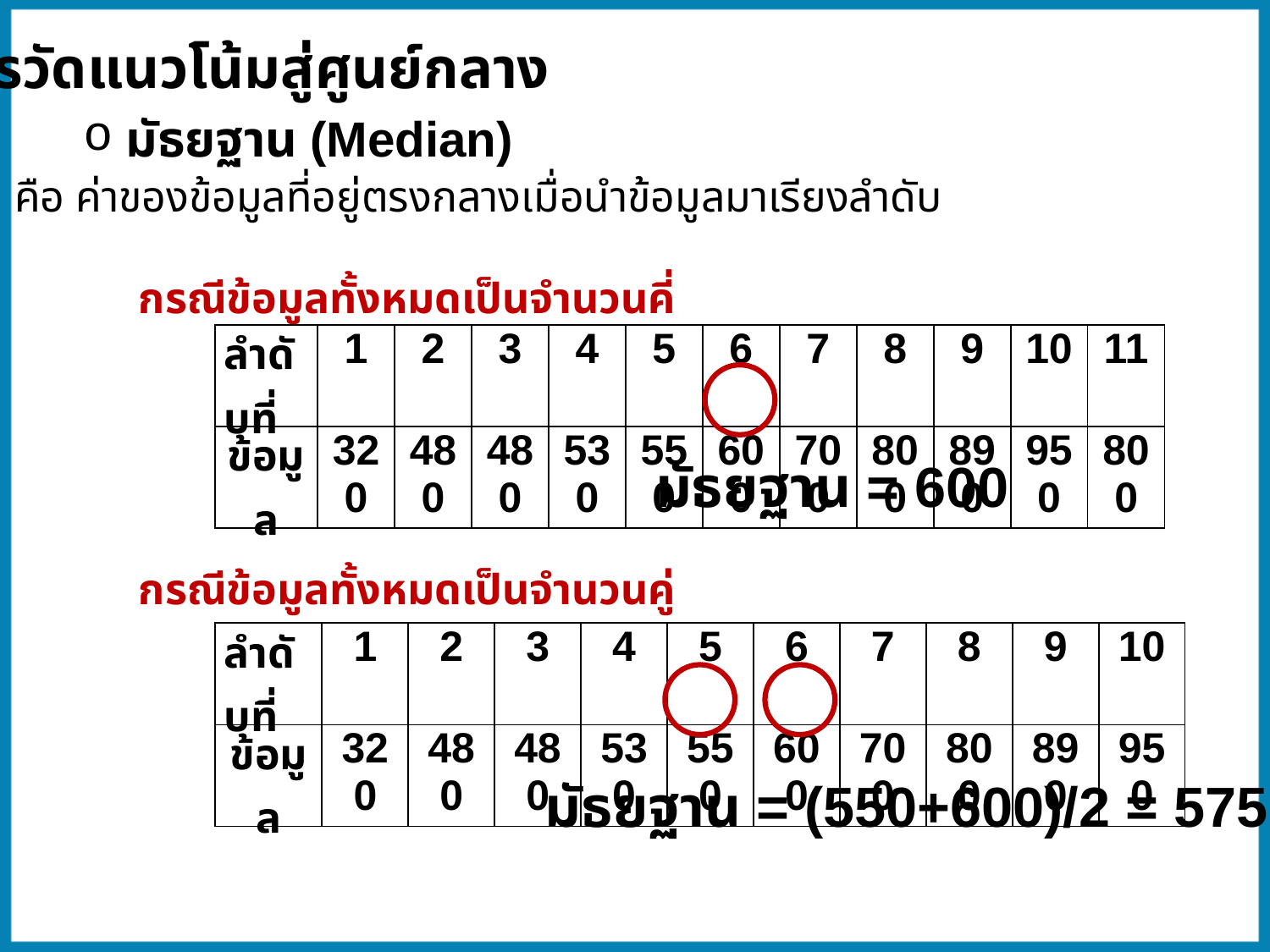

การวัดแนวโน้มสู่ศูนย์กลาง
 มัธยฐาน (Median)
คือ ค่าของข้อมูลที่อยู่ตรงกลางเมื่อนำข้อมูลมาเรียงลำดับ
กรณีข้อมูลทั้งหมดเป็นจำนวนคี่
| ลำดับที่ | 1 | 2 | 3 | 4 | 5 | 6 | 7 | 8 | 9 | 10 | 11 |
| --- | --- | --- | --- | --- | --- | --- | --- | --- | --- | --- | --- |
| ข้อมูล | 320 | 480 | 480 | 530 | 550 | 600 | 700 | 800 | 890 | 950 | 800 |

มัธยฐาน = 600
กรณีข้อมูลทั้งหมดเป็นจำนวนคู่
| ลำดับที่ | 1 | 2 | 3 | 4 | 5 | 6 | 7 | 8 | 9 | 10 |
| --- | --- | --- | --- | --- | --- | --- | --- | --- | --- | --- |
| ข้อมูล | 320 | 480 | 480 | 530 | 550 | 600 | 700 | 800 | 890 | 950 |

มัธยฐาน = (550+600)/2 = 575